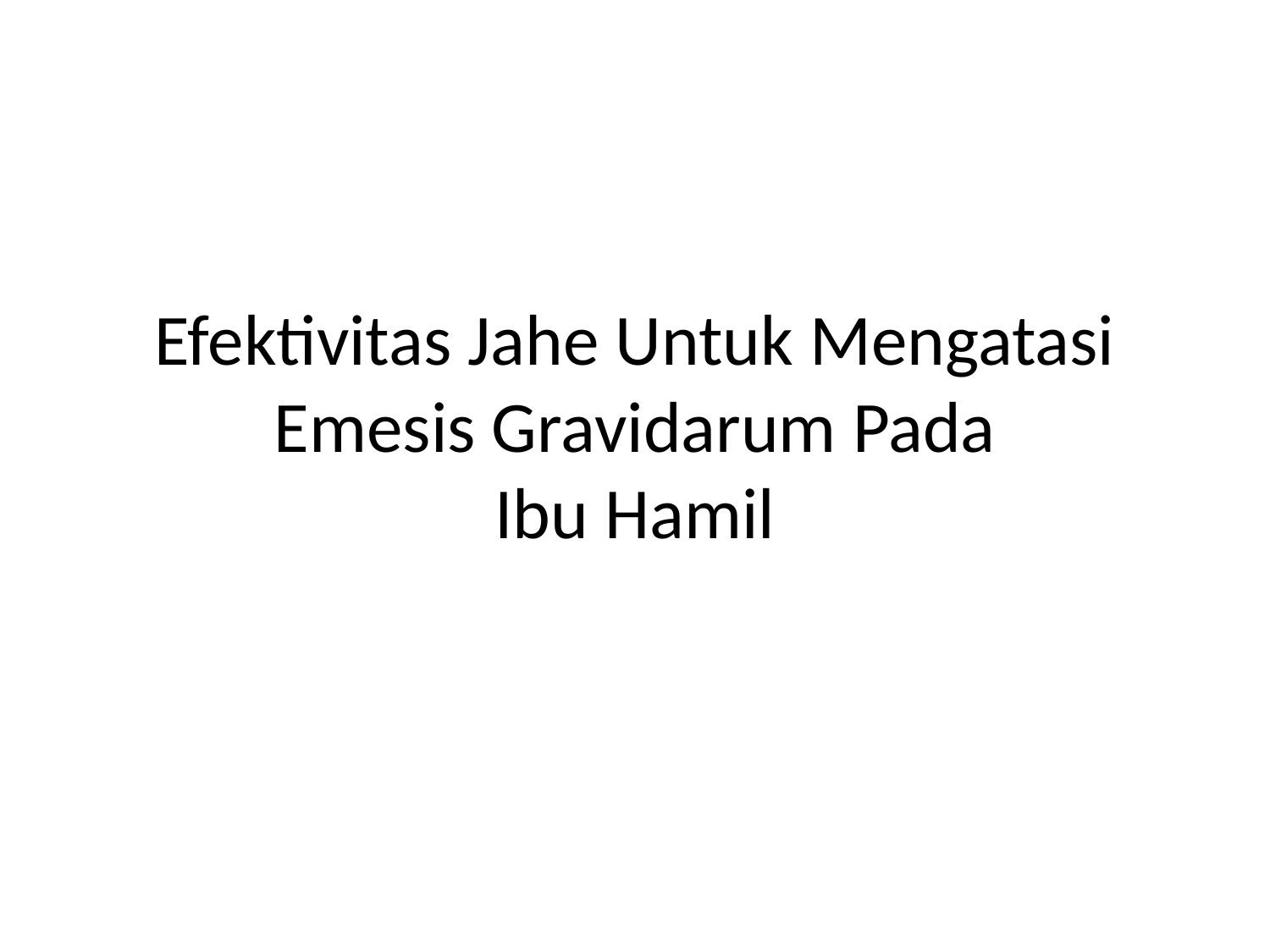

# Efektivitas Jahe Untuk Mengatasi Emesis Gravidarum Pada Ibu Hamil